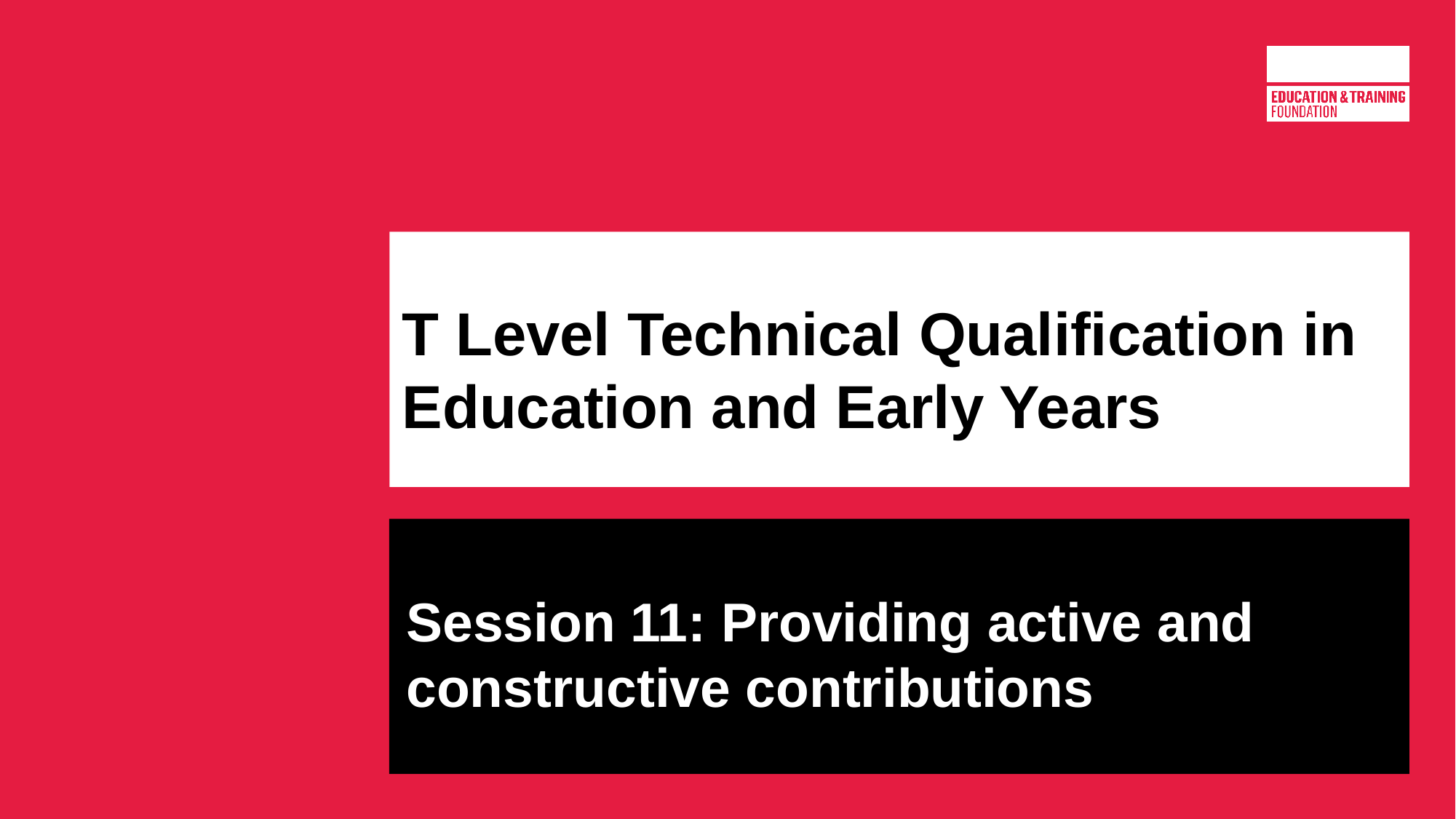

# T Level Technical Qualification in Education and Early Years
Session 11: Providing active and constructive contributions